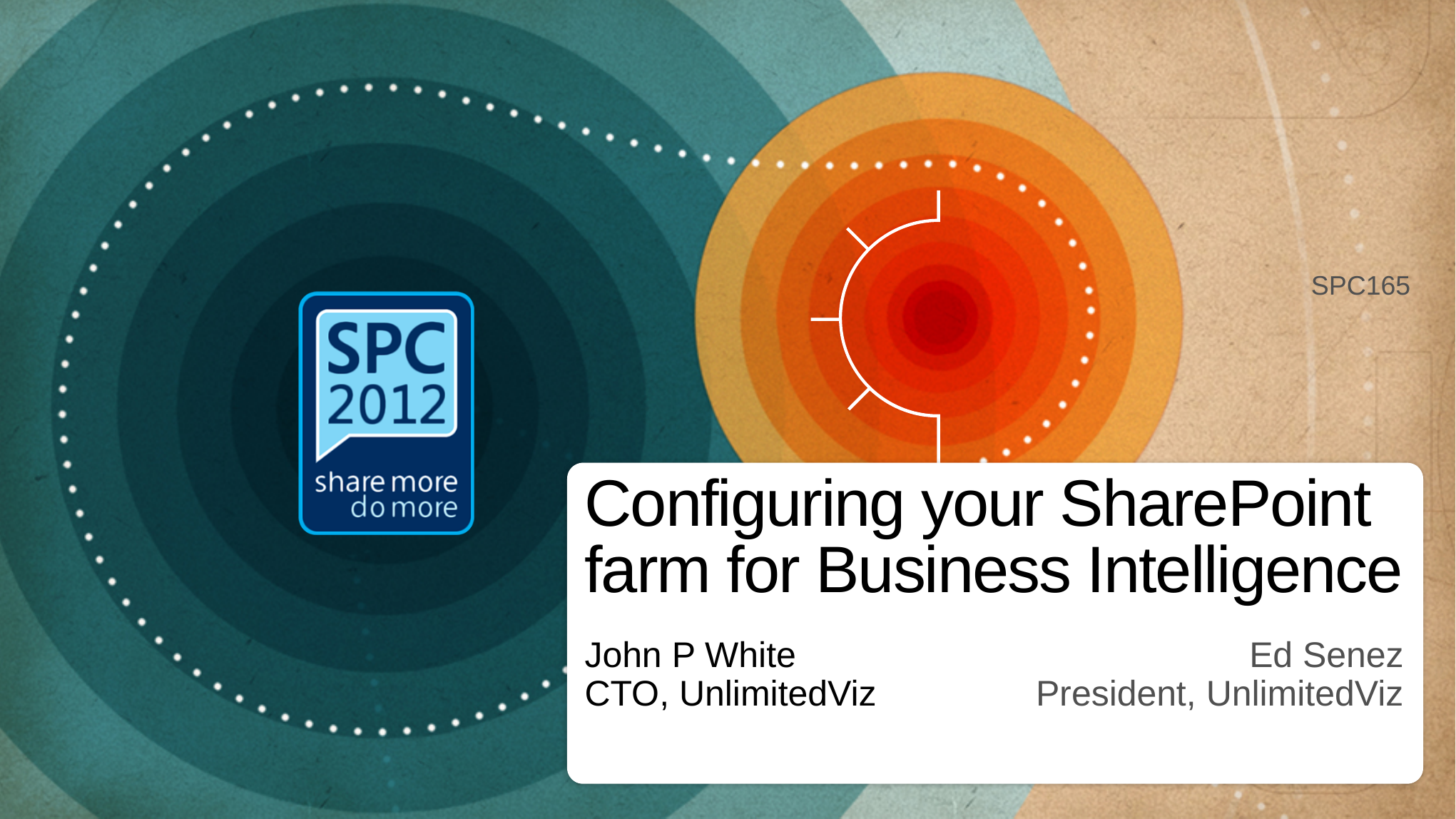

SPC165
# Configuring your SharePoint farm for Business Intelligence
John P White
CTO, UnlimitedViz
Ed Senez
President, UnlimitedViz